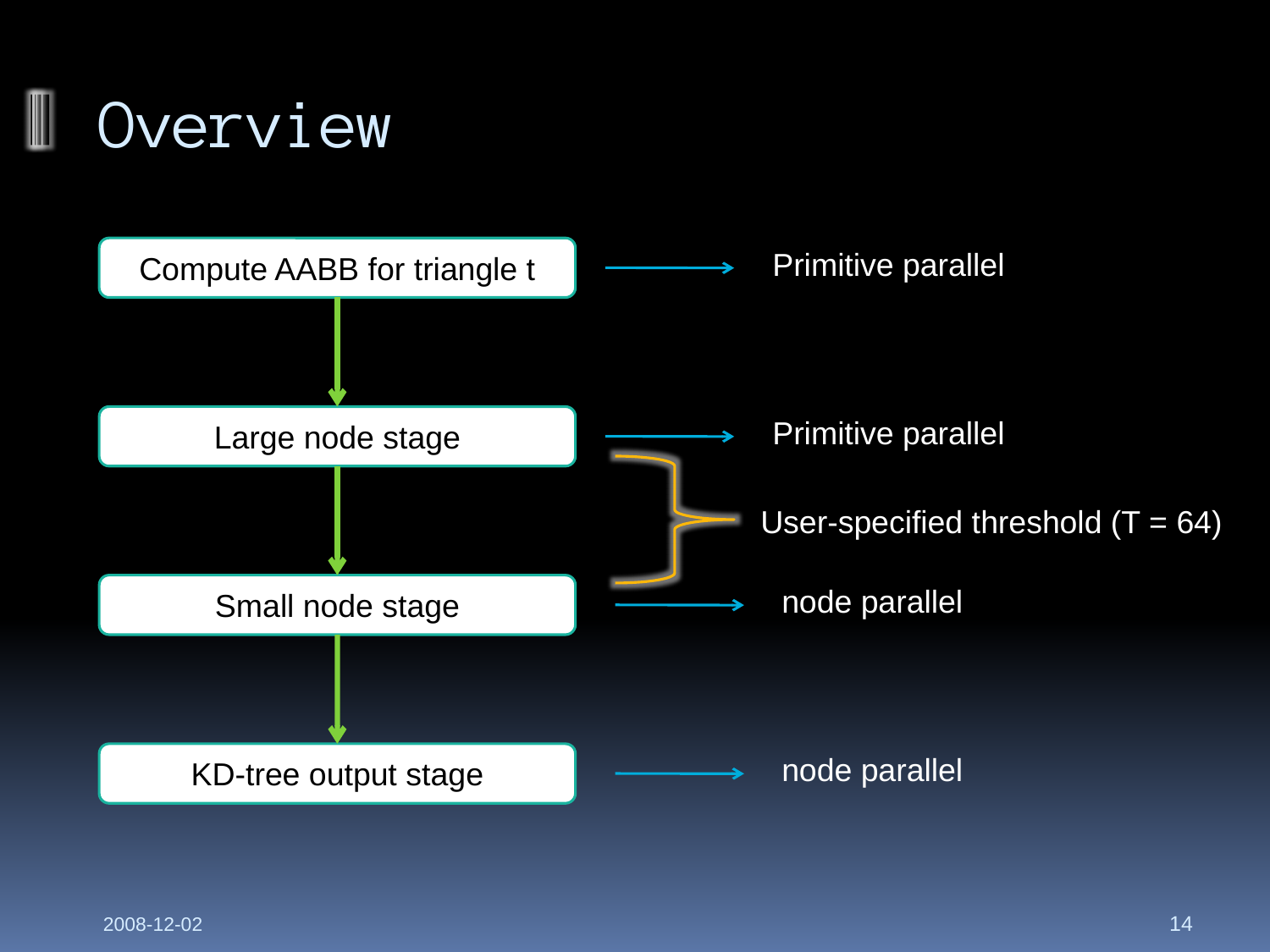

# Overview
Compute AABB for triangle t
Primitive parallel
Large node stage
Primitive parallel

User-specified threshold (T = 64)
Small node stage
node parallel
KD-tree output stage
node parallel
2008-12-02
14